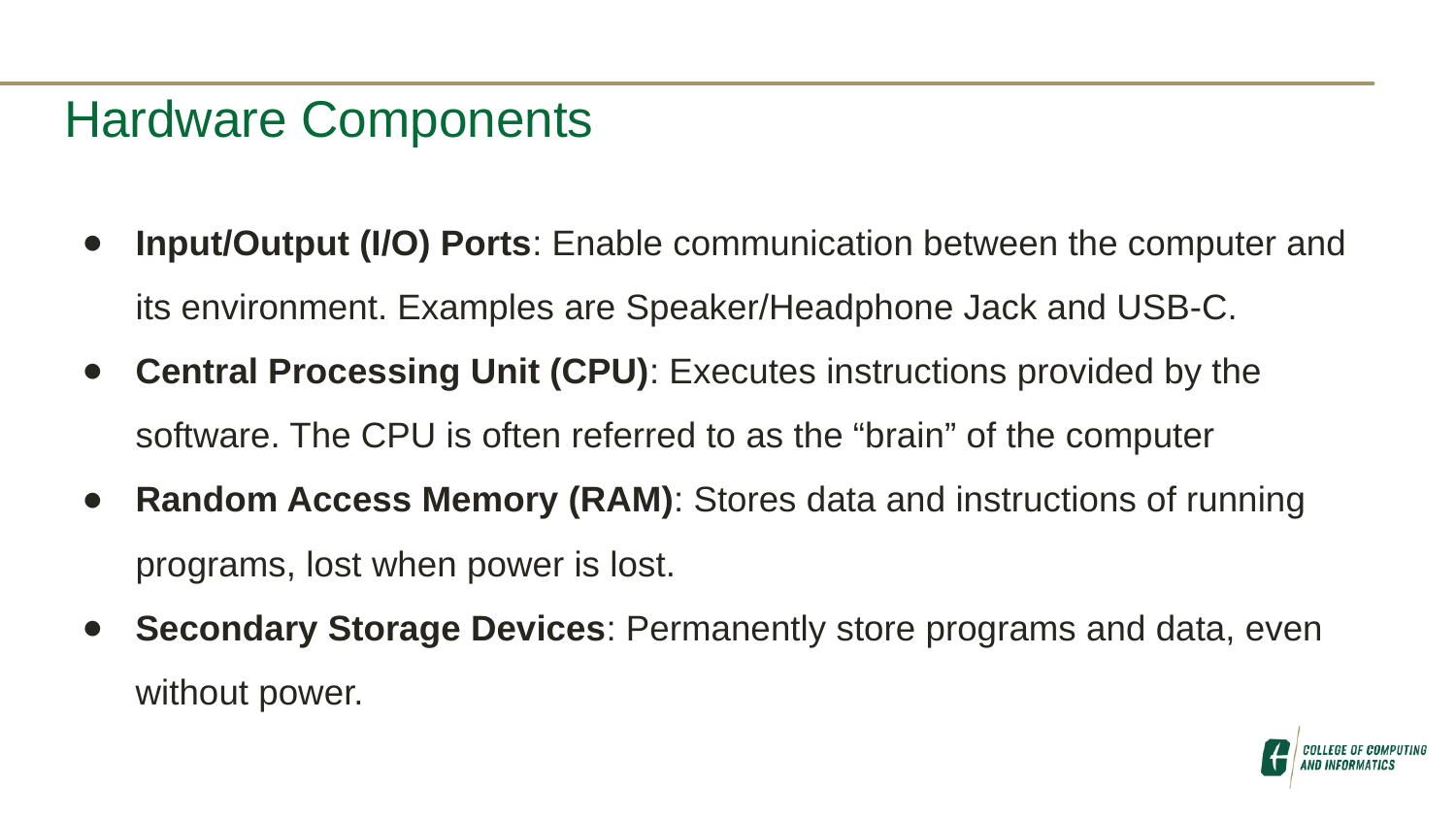

# Hardware Components

Input/Output (I/O) Ports: Enable communication between the computer and its environment. Examples are Speaker/Headphone Jack and USB-C.
Central Processing Unit (CPU): Executes instructions provided by the software. The CPU is often referred to as the “brain” of the computer
Random Access Memory (RAM): Stores data and instructions of running programs, lost when power is lost.
Secondary Storage Devices: Permanently store programs and data, even without power.